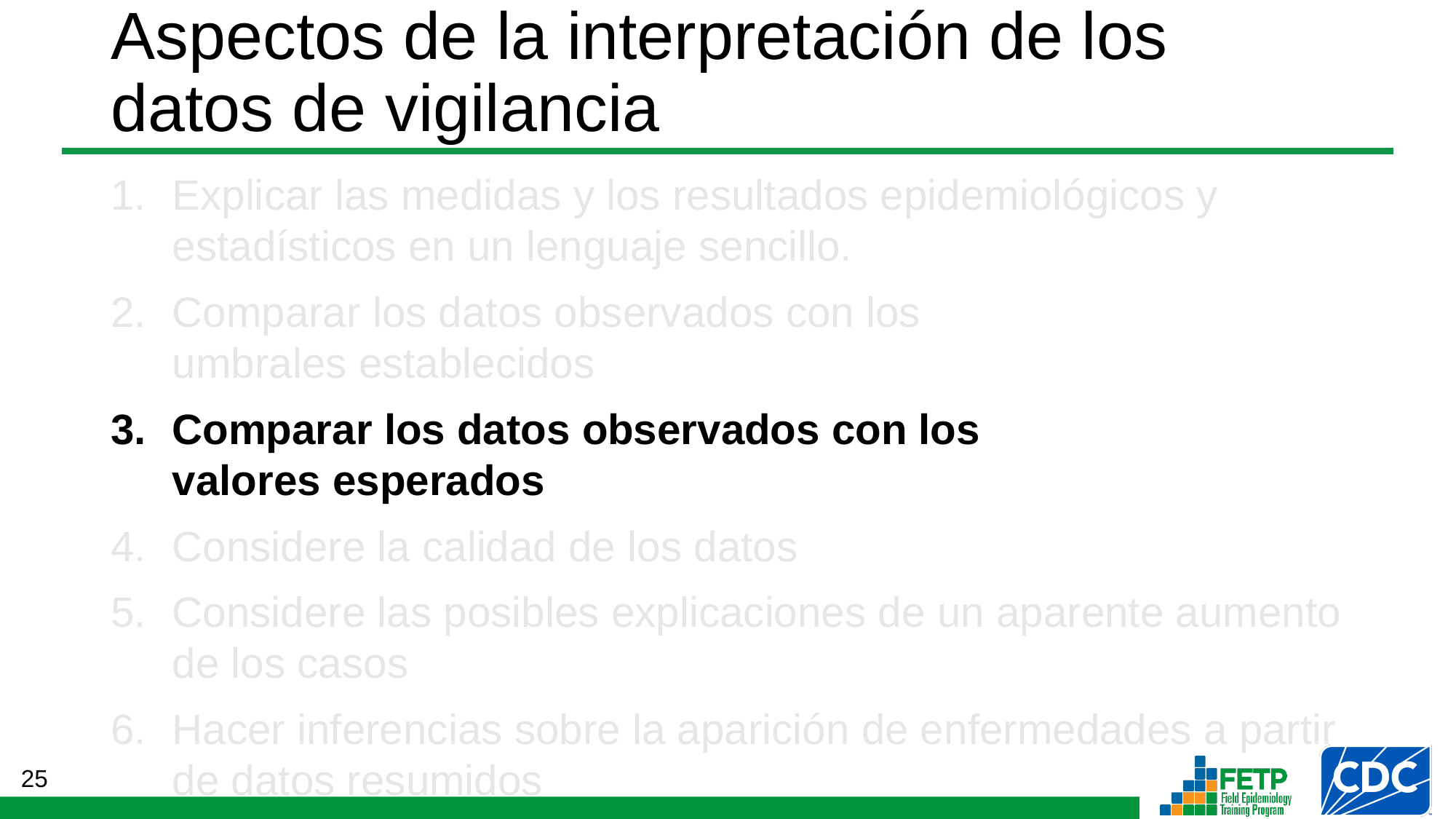

# Aspectos de la interpretación de los datos de vigilancia
Explicar las medidas y los resultados epidemiológicos y estadísticos en un lenguaje sencillo.
Comparar los datos observados con los
umbrales establecidos
Comparar los datos observados con los
valores esperados
Considere la calidad de los datos
Considere las posibles explicaciones de un aparente aumento de los casos
Hacer inferencias sobre la aparición de enfermedades a partir de datos resumidos